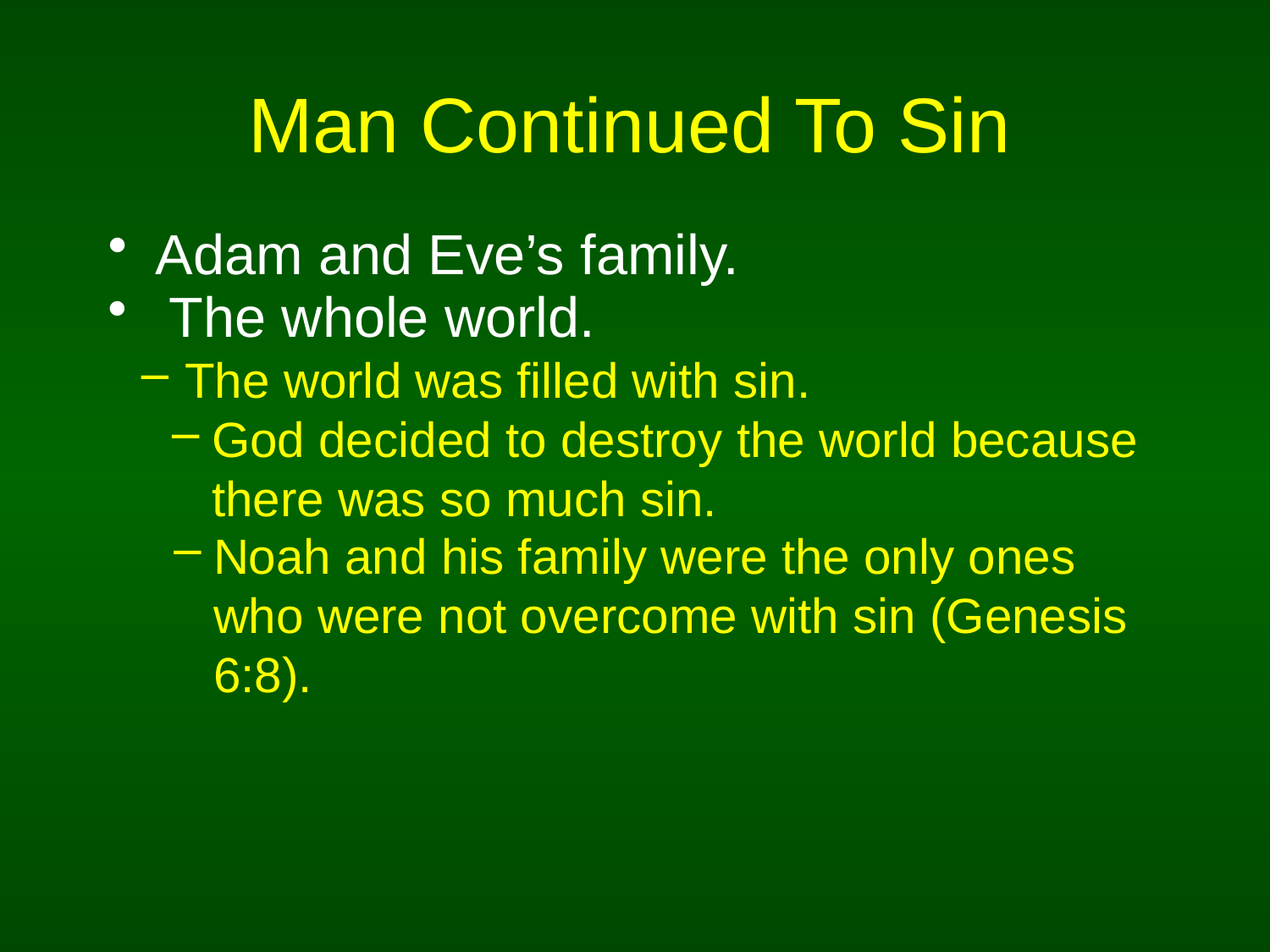

# Man Continued To Sin
Adam and Eve’s family.
  The whole world.
 The world was filled with sin.
God decided to destroy the world because there was so much sin.
Noah and his family were the only ones who were not overcome with sin (Genesis 6:8).